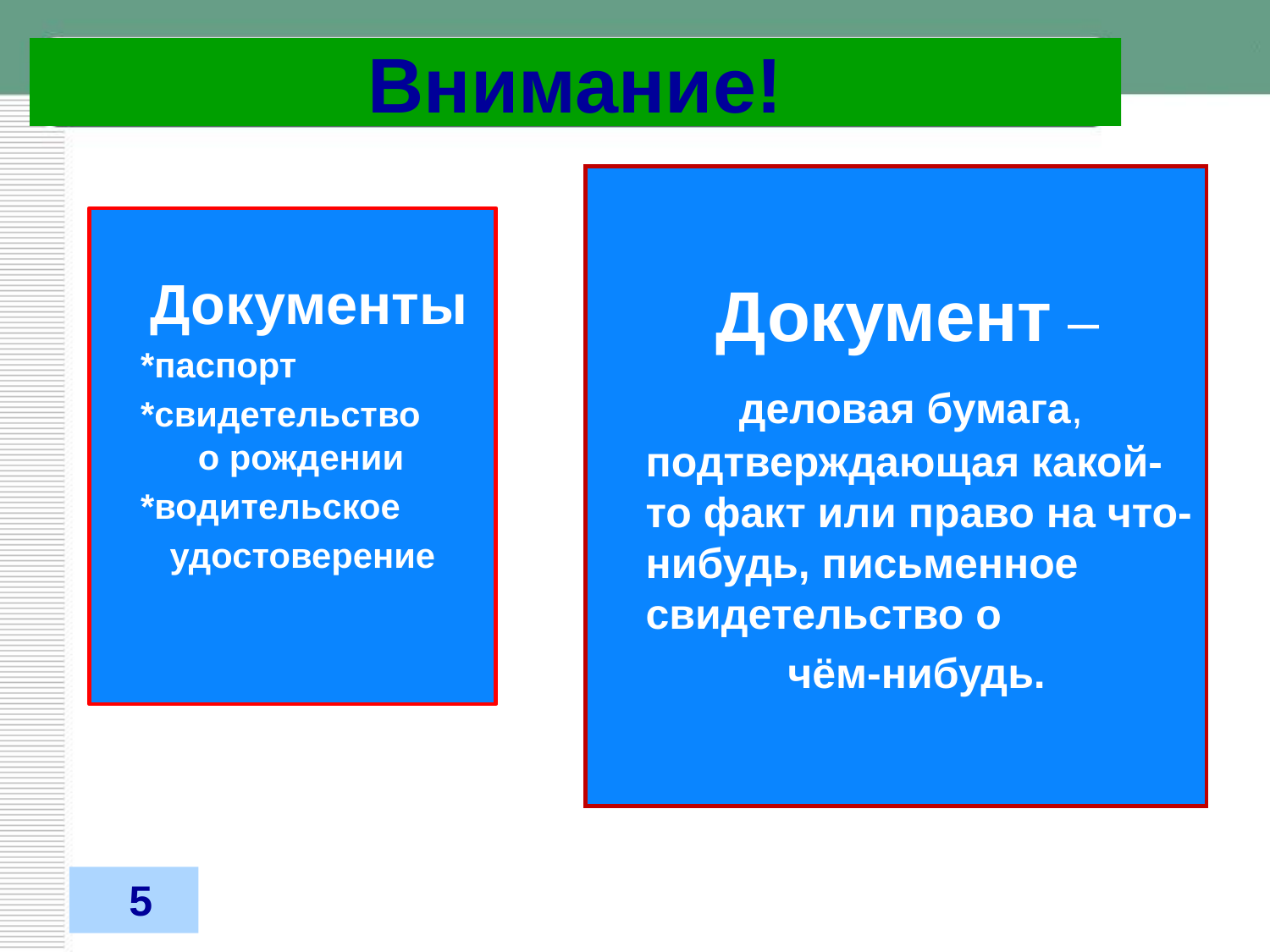

# Внимание!

      Документ –
         деловая бумага, подтверждающая какой-то факт или право на что-нибудь, письменное свидетельство о
                чём-нибудь.

     Документы
    *паспорт
    *свидетельство            о рождении
    *водительское
       удостоверение
31.03.2012
      5